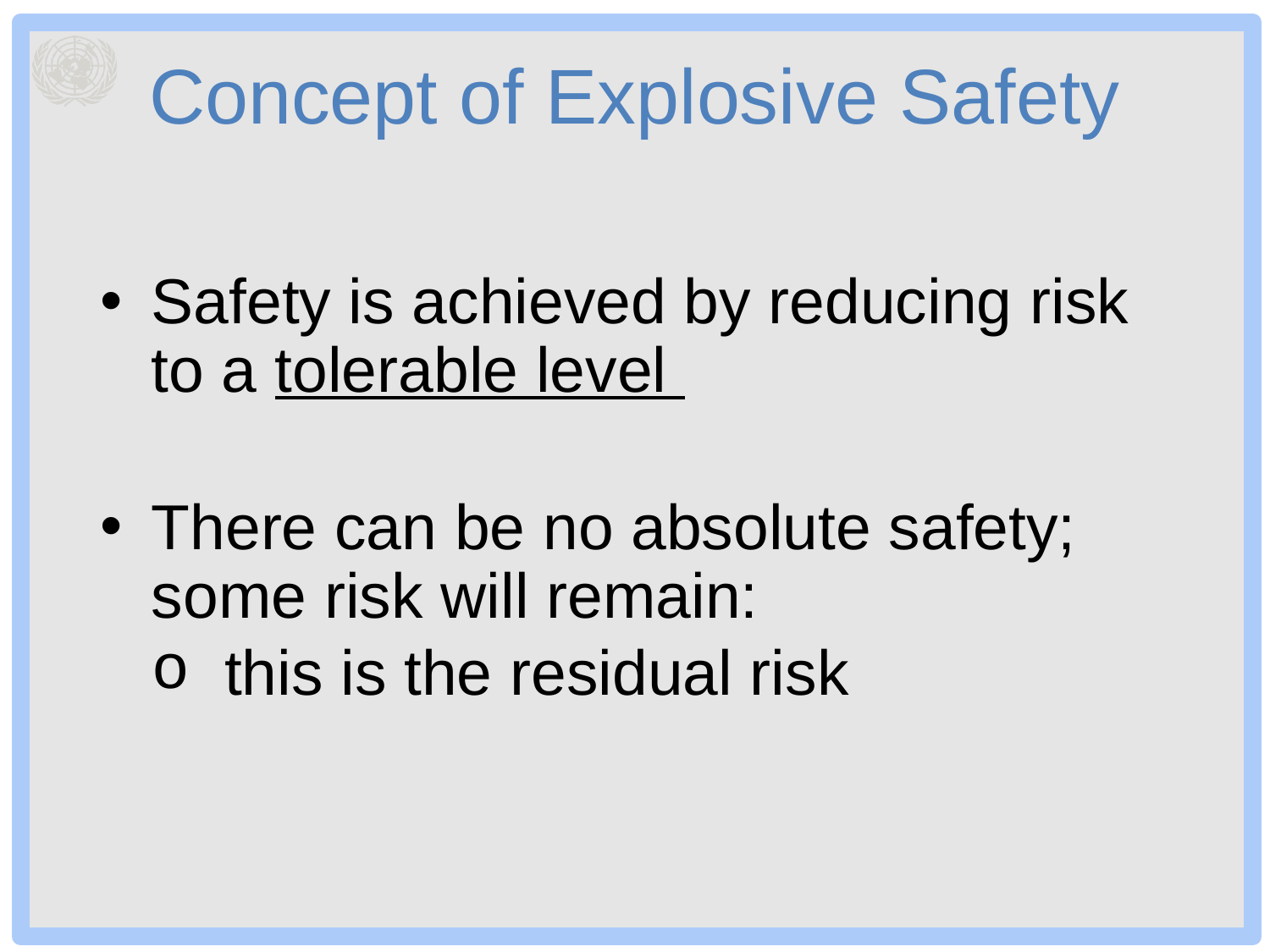

# Concept of Explosive Safety
Safety is achieved by reducing risk to a tolerable level

There can be no absolute safety; some risk will remain:
this is the residual risk